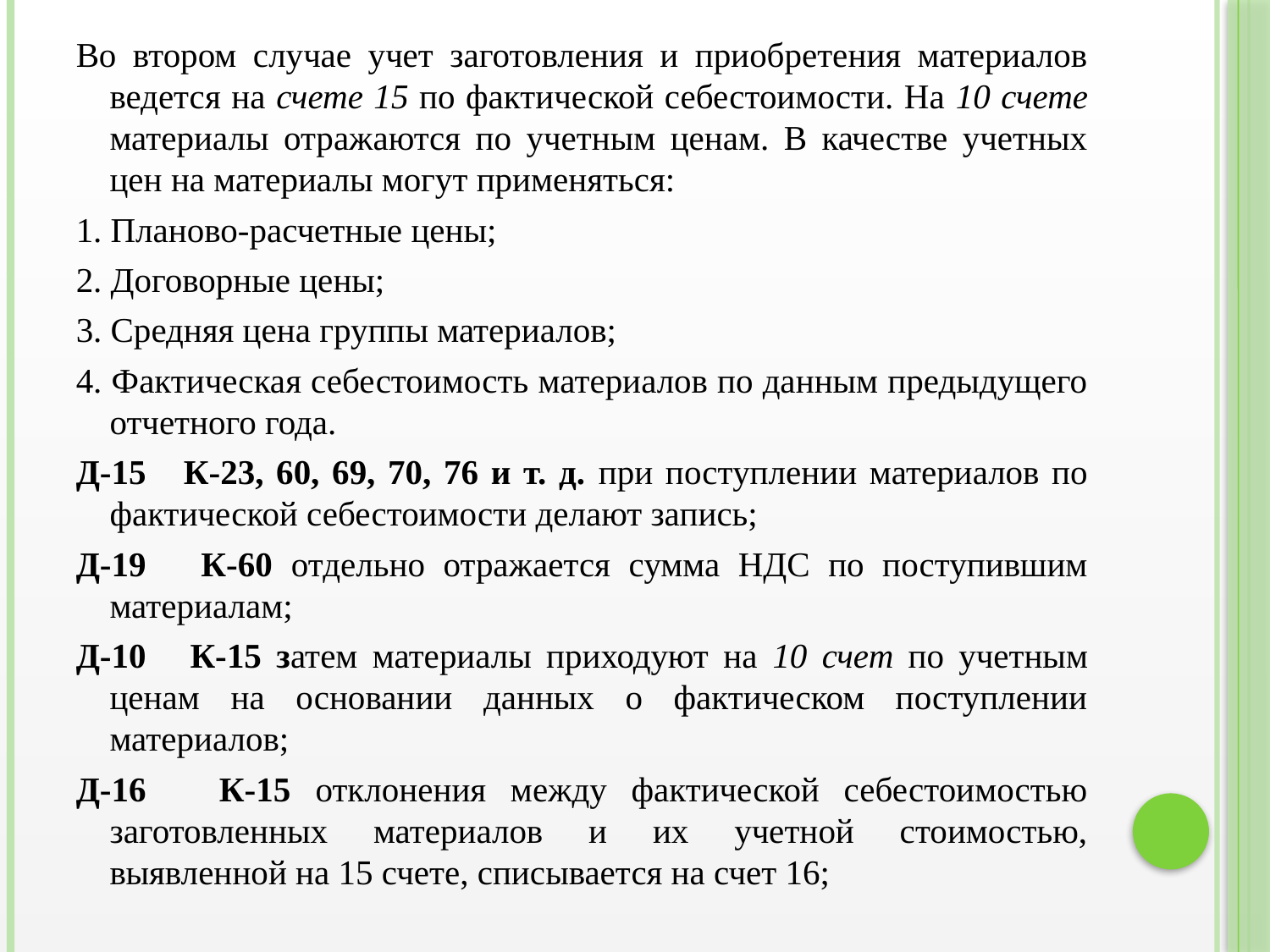

Во втором случае учет заготовления и приобретения материалов ведется на счете 15 по фактической себестоимости. На 10 счете материалы отражаются по учетным ценам. В качестве учетных цен на материалы могут применяться:
1. Планово-расчетные цены;
2. Договорные цены;
3. Средняя цена группы материалов;
4. Фактическая себестоимость материалов по данным предыдущего отчетного года.
Д-15   К-23, 60, 69, 70, 76 и т. д. при поступлении материалов по фактической себестоимости делают запись;
Д-19   К-60 отдельно отражается сумма НДС по поступившим материалам;
Д-10   К-15 затем материалы приходуют на 10 счет по учетным ценам на основании данных о фактическом поступлении материалов;
Д-16   К-15 отклонения между фактической себестоимостью заготовленных материалов и их учетной стоимостью, выявленной на 15 счете, списывается на счет 16;